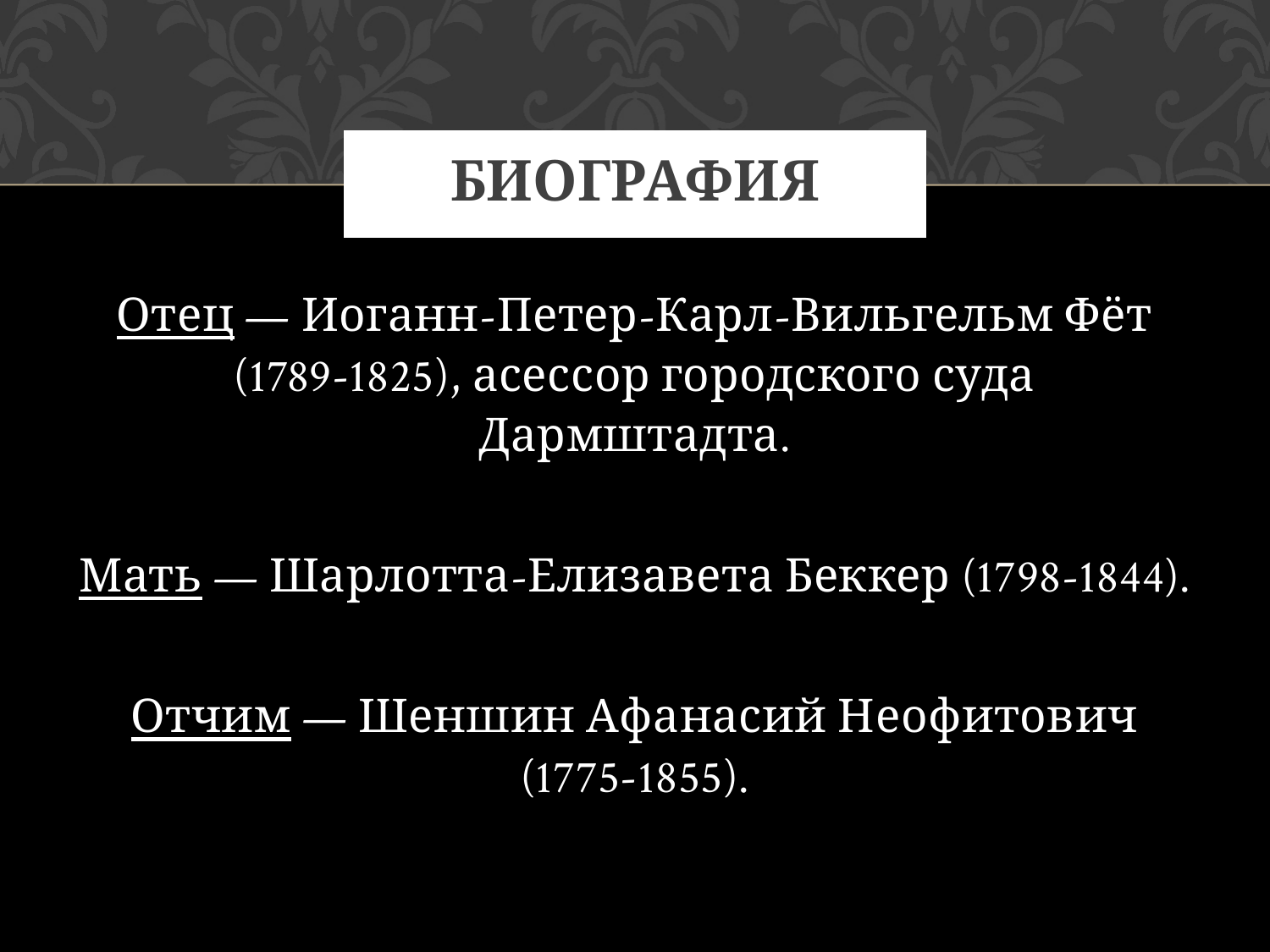

# Биография
Отец — Иоганн-Петер-Карл-Вильгельм Фёт (1789-1825), асессор городского суда Дармштадта.

Мать — Шарлотта-Елизавета Беккер (1798-1844).

Отчим — Шеншин Афанасий Неофитович (1775-1855).